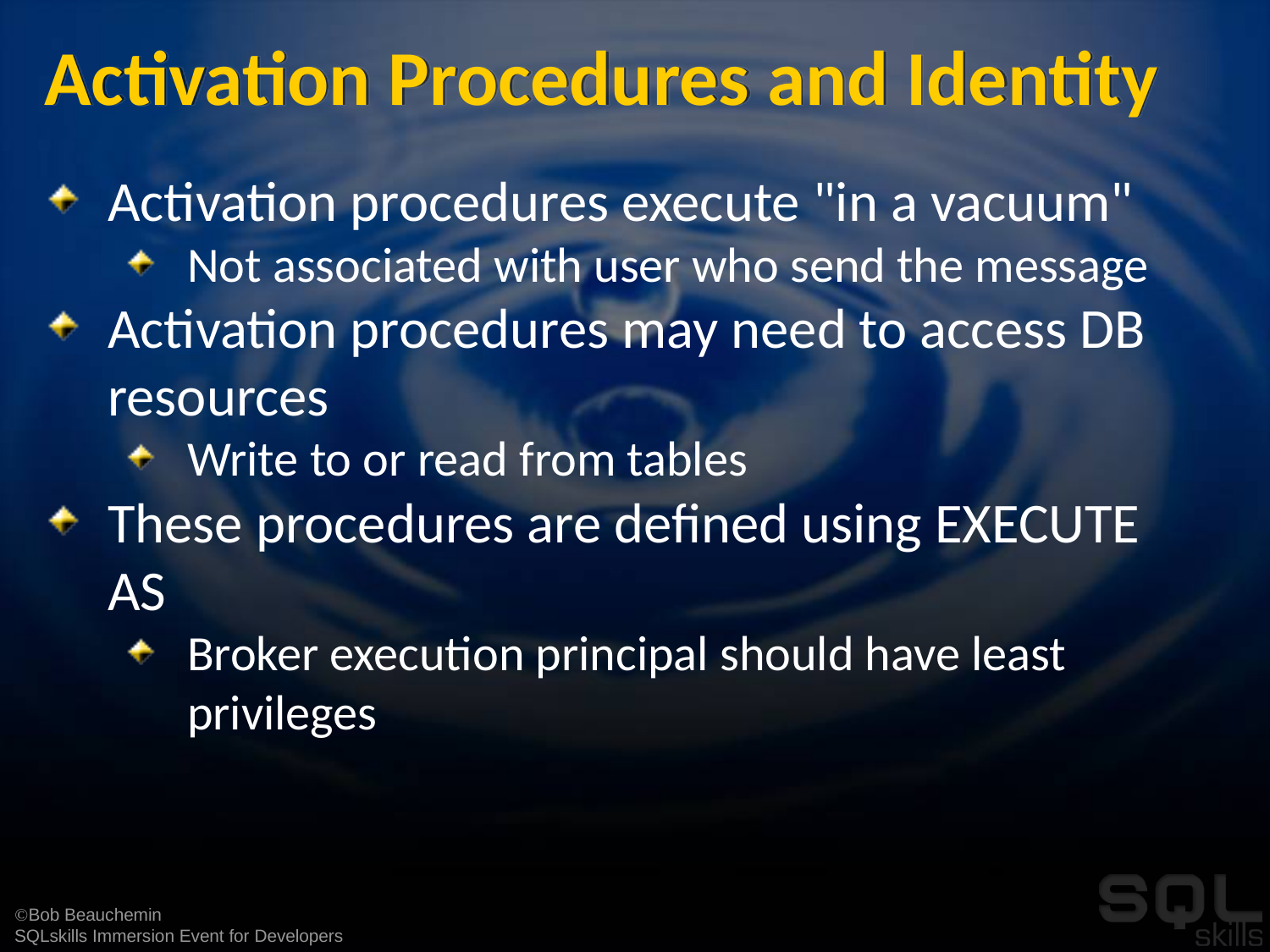

# Activation Procedures and Identity
Activation procedures execute "in a vacuum"
Not associated with user who send the message
Activation procedures may need to access DB resources
Write to or read from tables
These procedures are defined using EXECUTE AS
Broker execution principal should have least privileges